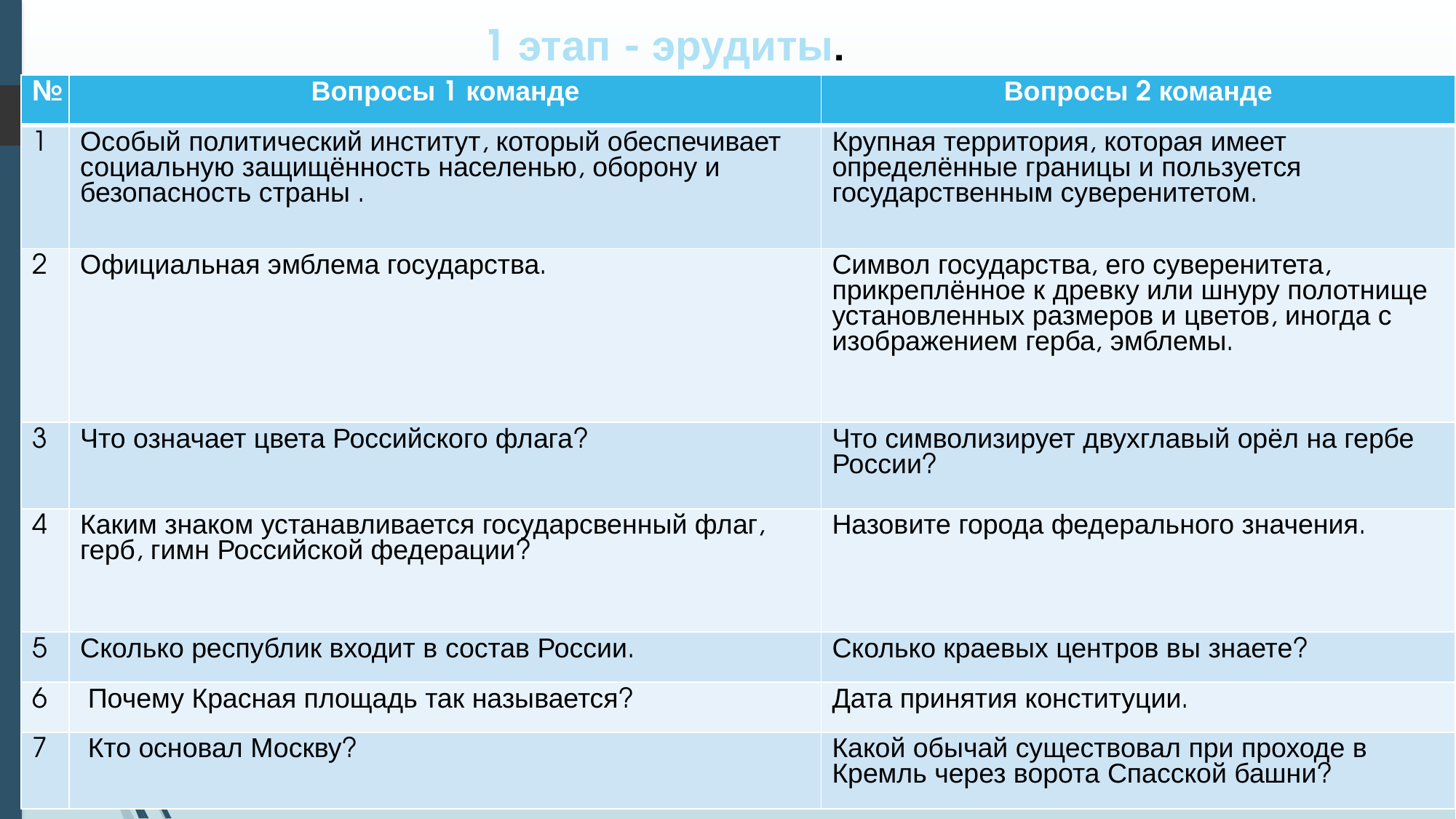

1 этап - эрудиты.
| № | Вопросы 1 команде | Вопросы 2 команде |
| --- | --- | --- |
| 1 | Особый политический институт, который обеспечивает социальную защищённость населенью, оборону и безопасность страны . | Крупная территория, которая имеет определённые границы и пользуется государственным суверенитетом. |
| 2 | Официальная эмблема государства. | Символ государства, его суверенитета, прикреплённое к древку или шнуру полотнище установленных размеров и цветов, иногда с изображением герба, эмблемы. |
| 3 | Что означает цвета Российского флага? | Что символизирует двухглавый орёл на гербе России? |
| 4 | Каким знаком устанавливается государсвенный флаг, герб, гимн Российской федерации? | Назовите города федерального значения. |
| 5 | Сколько республик входит в состав России. | Сколько краевых центров вы знаете? |
| 6 | Почему Красная площадь так называется? | Дата принятия конституции. |
| 7 | Кто основал Москву? | Какой обычай существовал при проходе в Кремль через ворота Спасской башни? |